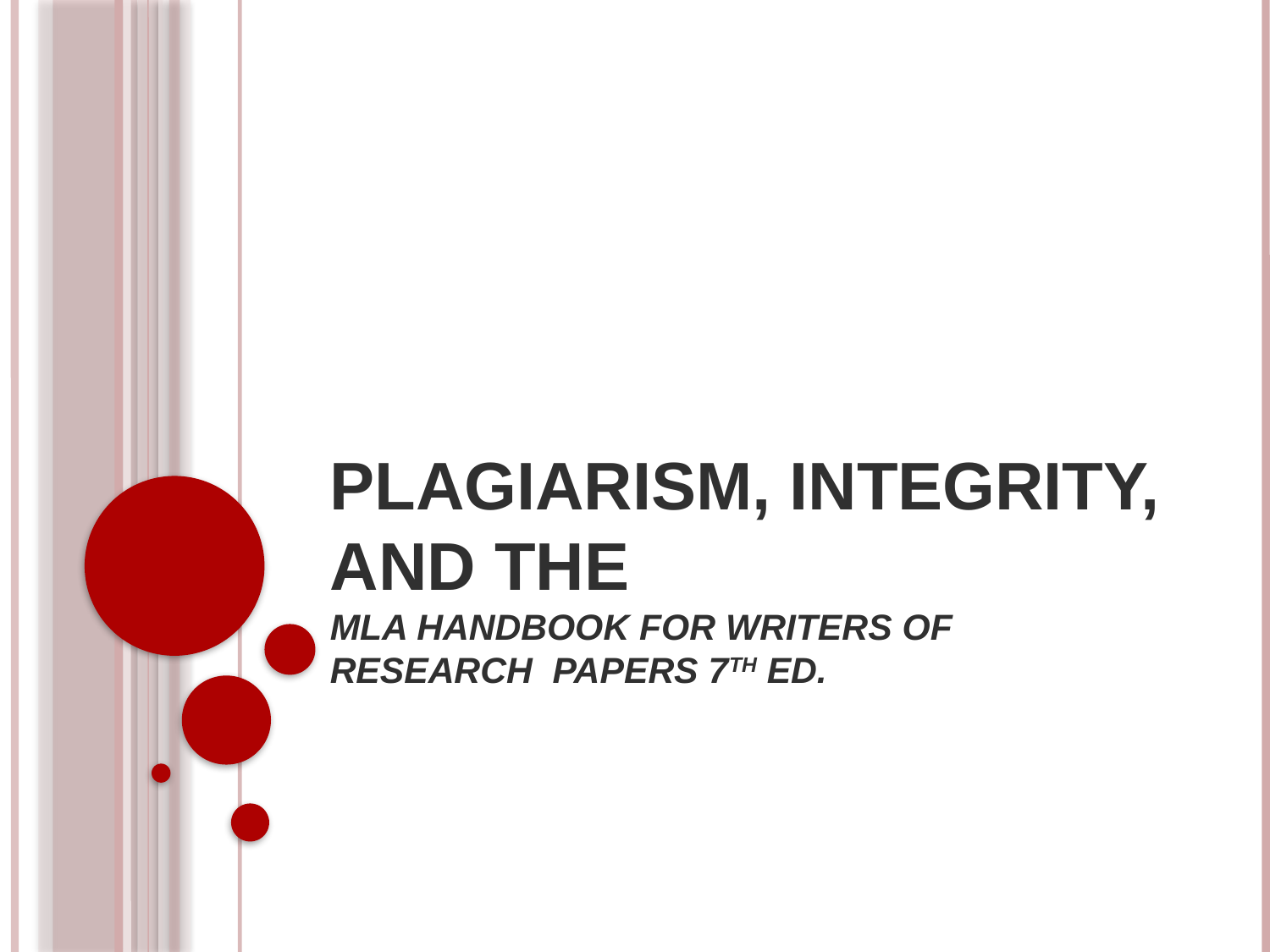

# Plagiarism, Integrity, and the mla Handbook for writers of research  papers 7th ed.